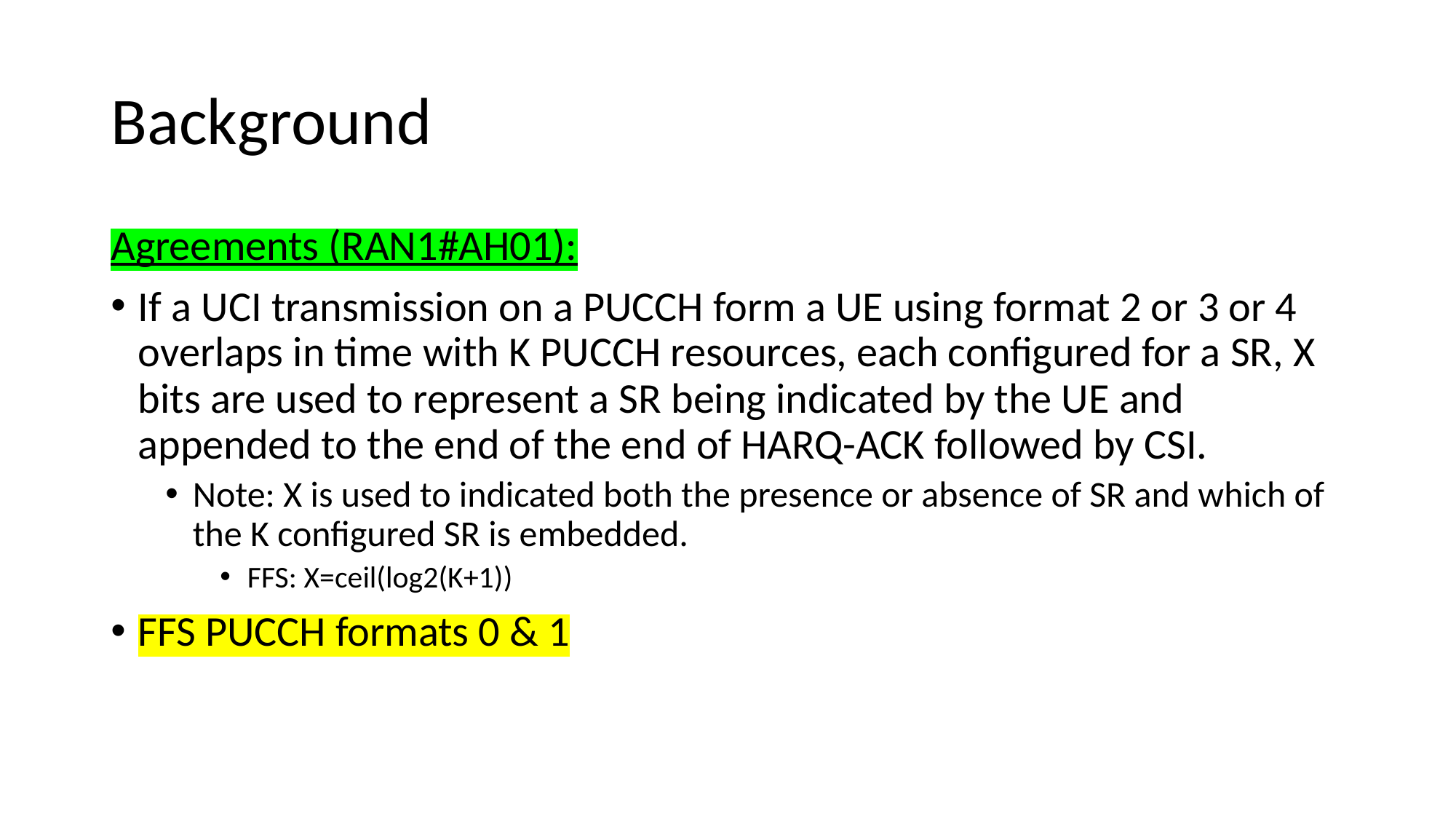

# Background
Agreements (RAN1#AH01):
If a UCI transmission on a PUCCH form a UE using format 2 or 3 or 4 overlaps in time with K PUCCH resources, each configured for a SR, X bits are used to represent a SR being indicated by the UE and appended to the end of the end of HARQ-ACK followed by CSI.
Note: X is used to indicated both the presence or absence of SR and which of the K configured SR is embedded.
FFS: X=ceil(log2(K+1))
FFS PUCCH formats 0 & 1